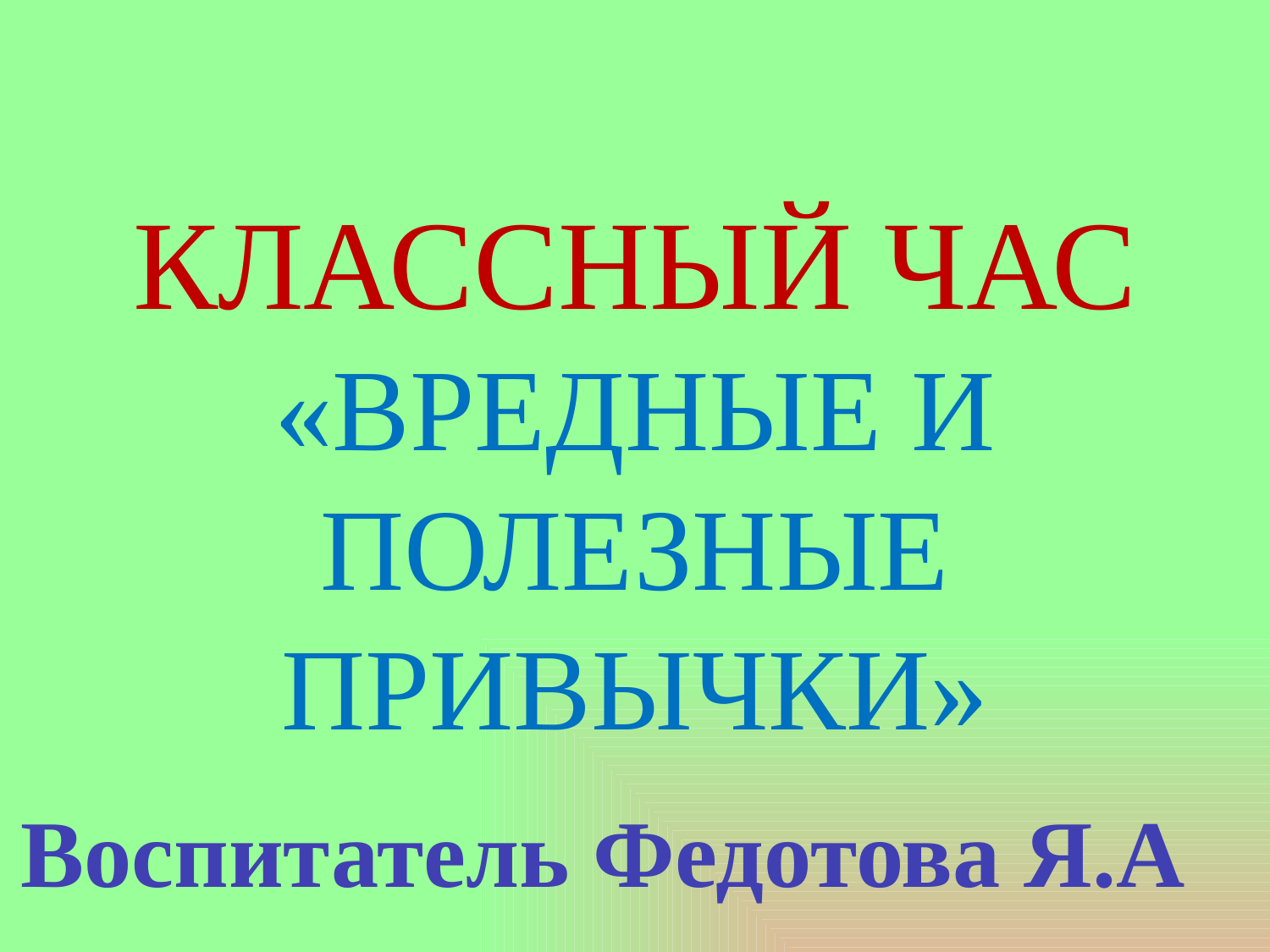

КЛАССНЫЙ ЧАС
«ВРЕДНЫЕ И ПОЛЕЗНЫЕ ПРИВЫЧКИ»
Воспитатель Федотова Я.А